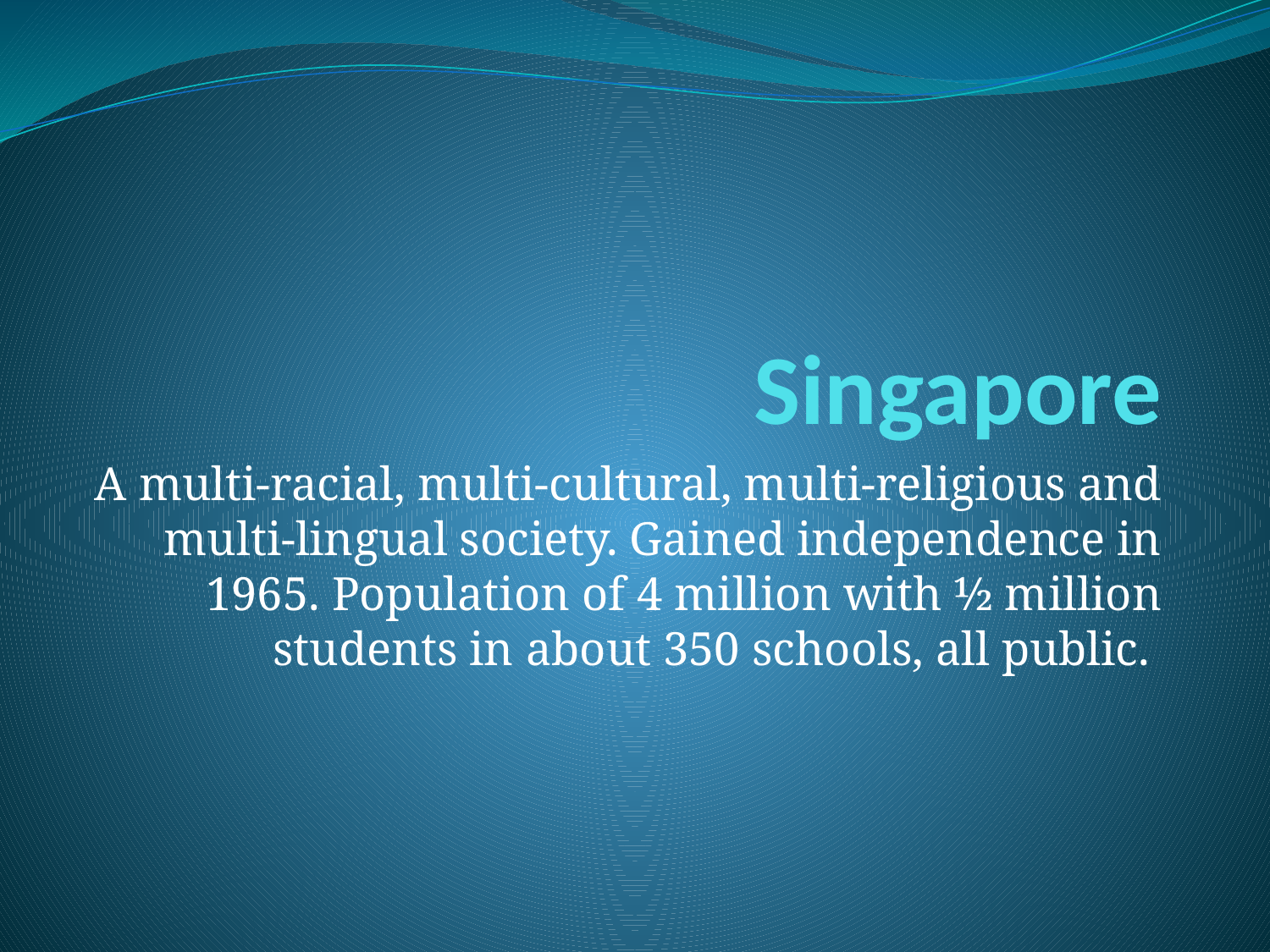

# Singapore
A multi-racial, multi-cultural, multi-religious and multi-lingual society. Gained independence in 1965. Population of 4 million with ½ million students in about 350 schools, all public.